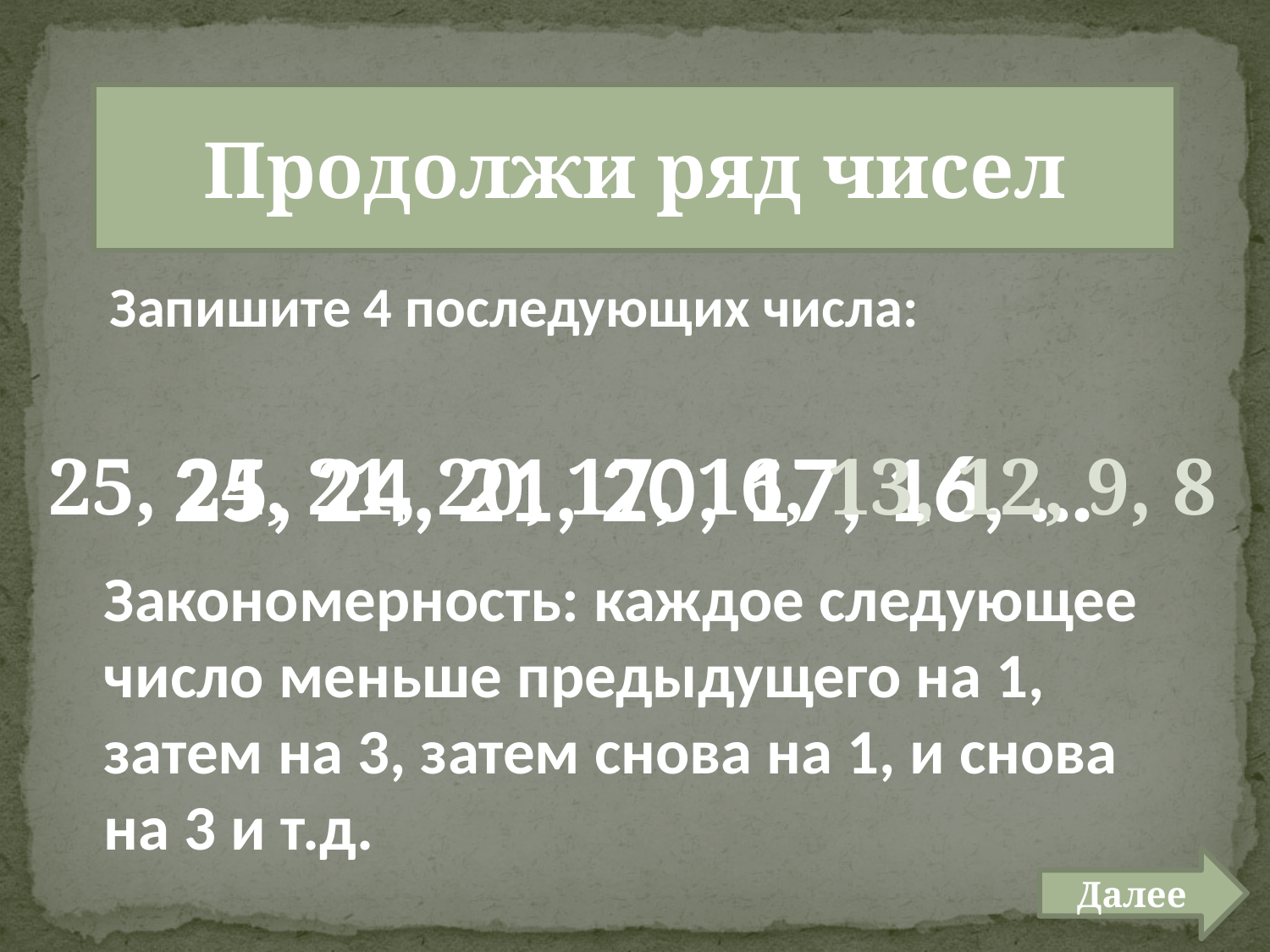

# ряд чисел 400
Продолжи ряд чисел
Запишите 4 последующих числа:
25, 24, 21, 20, 17, 16, …
25, 24, 21, 20, 17, 16, 13, 12, 9, 8
Закономерность: каждое следующее число меньше предыдущего на 1, затем на 3, затем снова на 1, и снова на 3 и т.д.
Далее